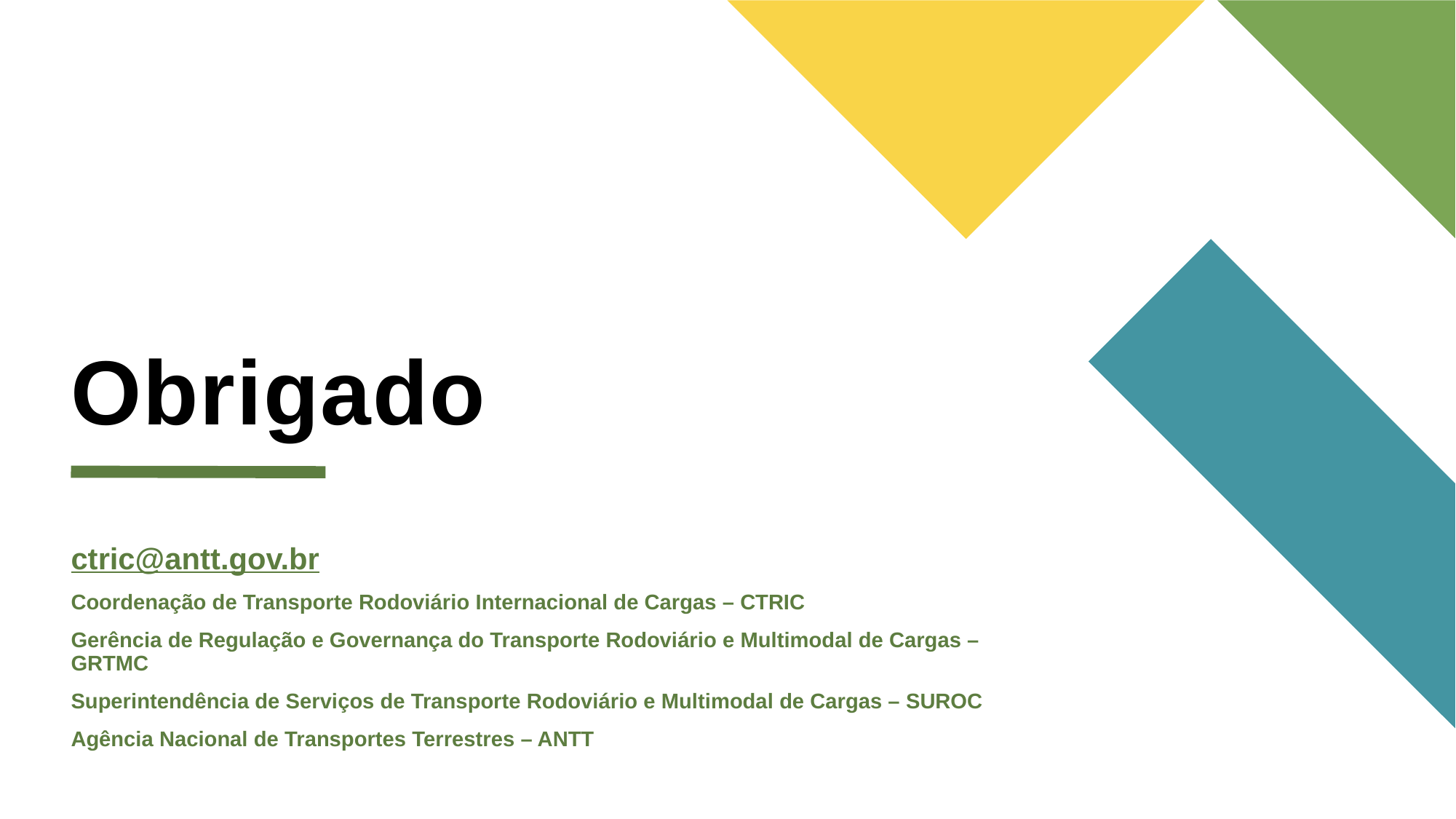

# Obrigado
ctric@antt.gov.br
Coordenação de Transporte Rodoviário Internacional de Cargas – CTRIC
Gerência de Regulação e Governança do Transporte Rodoviário e Multimodal de Cargas – GRTMC
Superintendência de Serviços de Transporte Rodoviário e Multimodal de Cargas – SUROC
Agência Nacional de Transportes Terrestres – ANTT